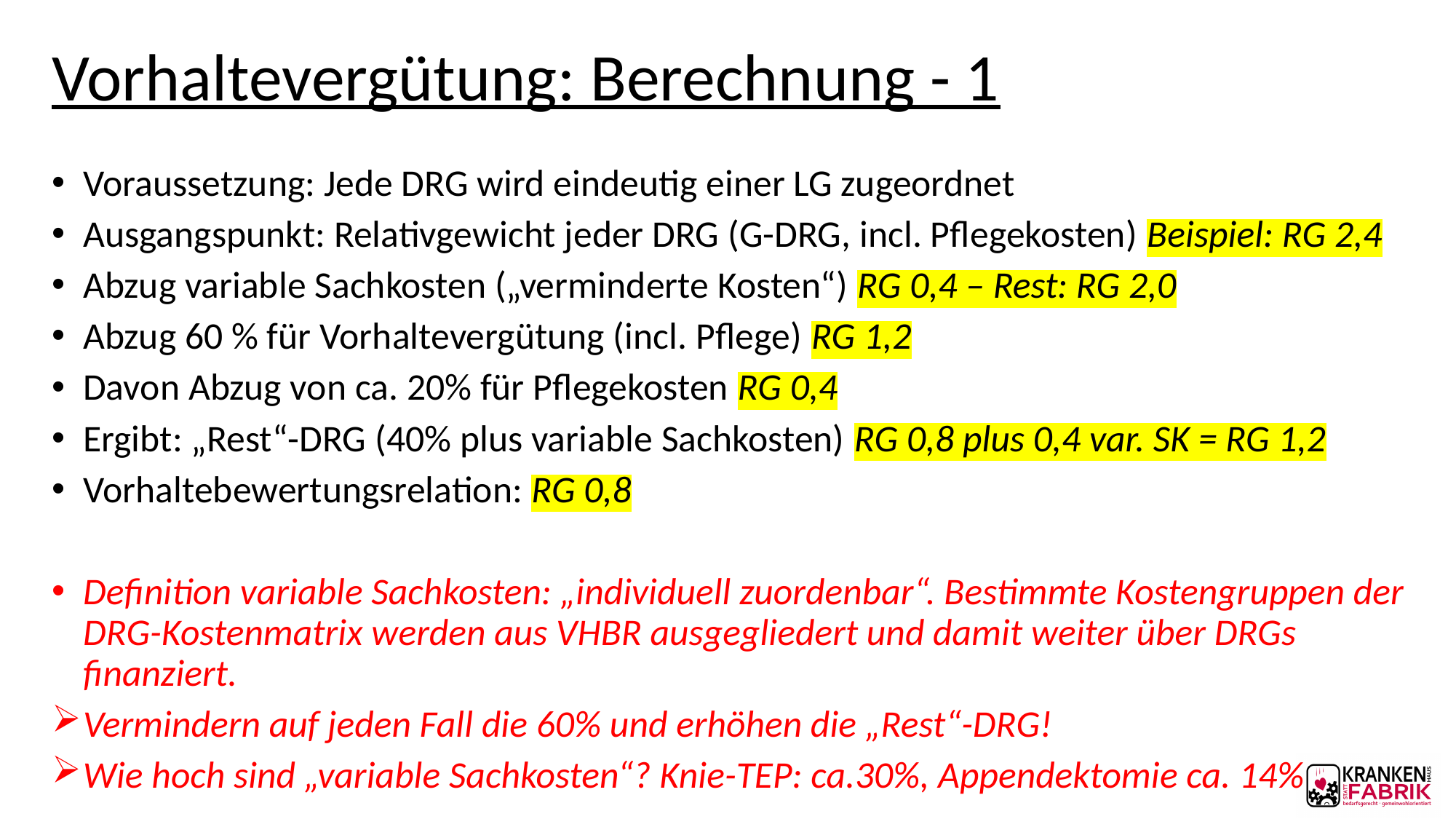

# Vorhaltevergütung: Berechnung - 1
Voraussetzung: Jede DRG wird eindeutig einer LG zugeordnet
Ausgangspunkt: Relativgewicht jeder DRG (G-DRG, incl. Pflegekosten) Beispiel: RG 2,4
Abzug variable Sachkosten („verminderte Kosten“) RG 0,4 – Rest: RG 2,0
Abzug 60 % für Vorhaltevergütung (incl. Pflege) RG 1,2
Davon Abzug von ca. 20% für Pflegekosten RG 0,4
Ergibt: „Rest“-DRG (40% plus variable Sachkosten) RG 0,8 plus 0,4 var. SK = RG 1,2
Vorhaltebewertungsrelation: RG 0,8

Definition variable Sachkosten: „individuell zuordenbar“. Bestimmte Kostengruppen der DRG-Kostenmatrix werden aus VHBR ausgegliedert und damit weiter über DRGs finanziert.
Vermindern auf jeden Fall die 60% und erhöhen die „Rest“-DRG!
Wie hoch sind „variable Sachkosten“? Knie-TEP: ca.30%, Appendektomie ca. 14%